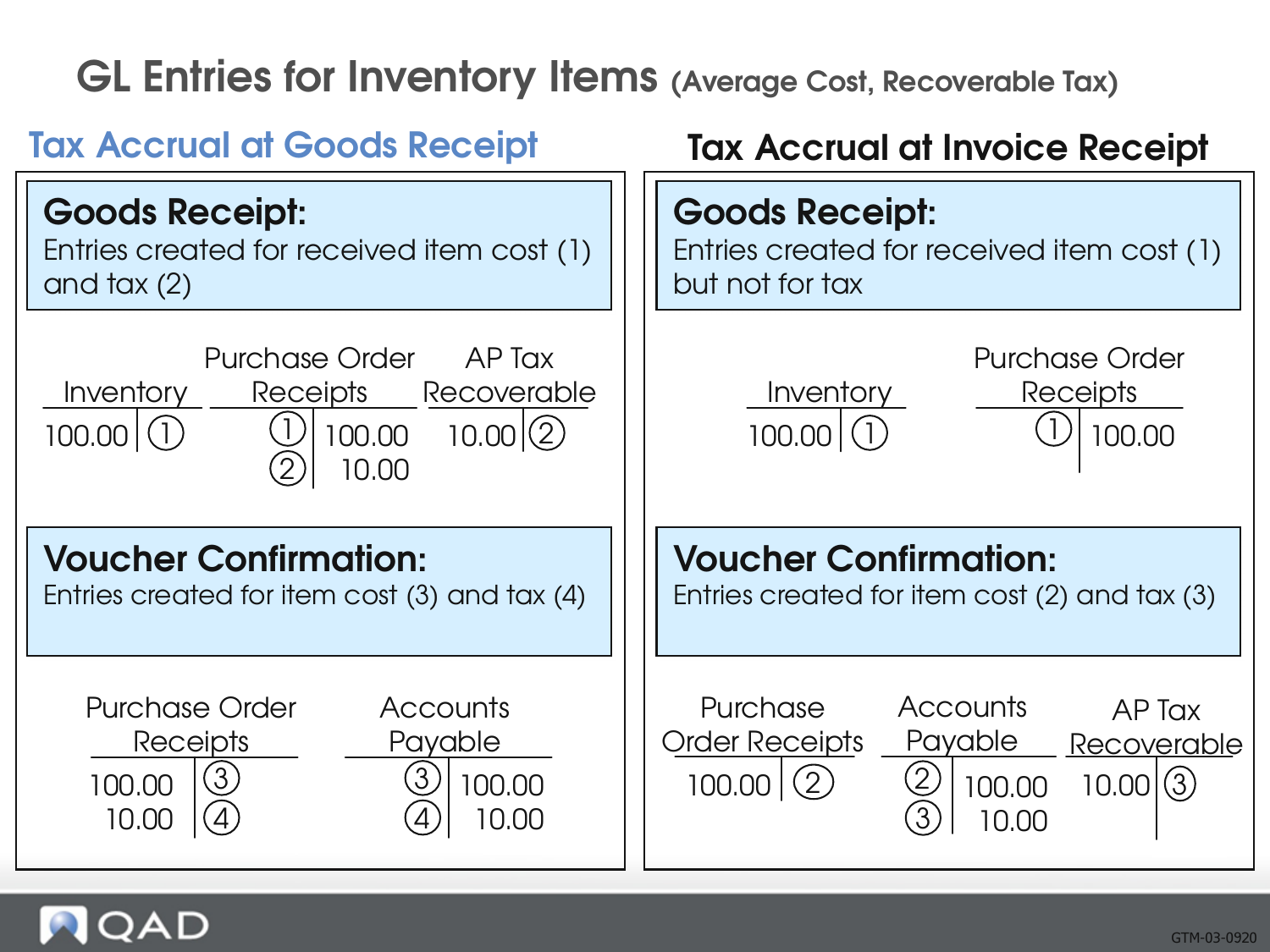

# GL Entries for Inventory Items (Average Cost, Recoverable Tax)
Tax Accrual at Goods Receipt
Tax Accrual at Invoice Receipt

Goods Receipt:
Entries created for received item cost (1) and tax (2)
Goods Receipt:
Entries created for received item cost (1) but not for tax
Inventory

100.00
1
Purchase Order Receipts

100.00
10.00
1
2
AP Tax Recoverable
Inventory

100.00
1
Purchase Order Receipts

100.00
1

10.00
2
Voucher Confirmation:
Entries created for item cost (3) and tax (4)
Voucher Confirmation:
Entries created for item cost (2) and tax (3)
Purchase Order Receipts
Accounts
Payable
Purchase Order Receipts

100.00
10.00
3
4
Accounts Payable

100.00
10.00
3
4
AP Tax Recoverable

10.00
3

100.00
100.00
10.00
2
2
3
GTM-03-0920